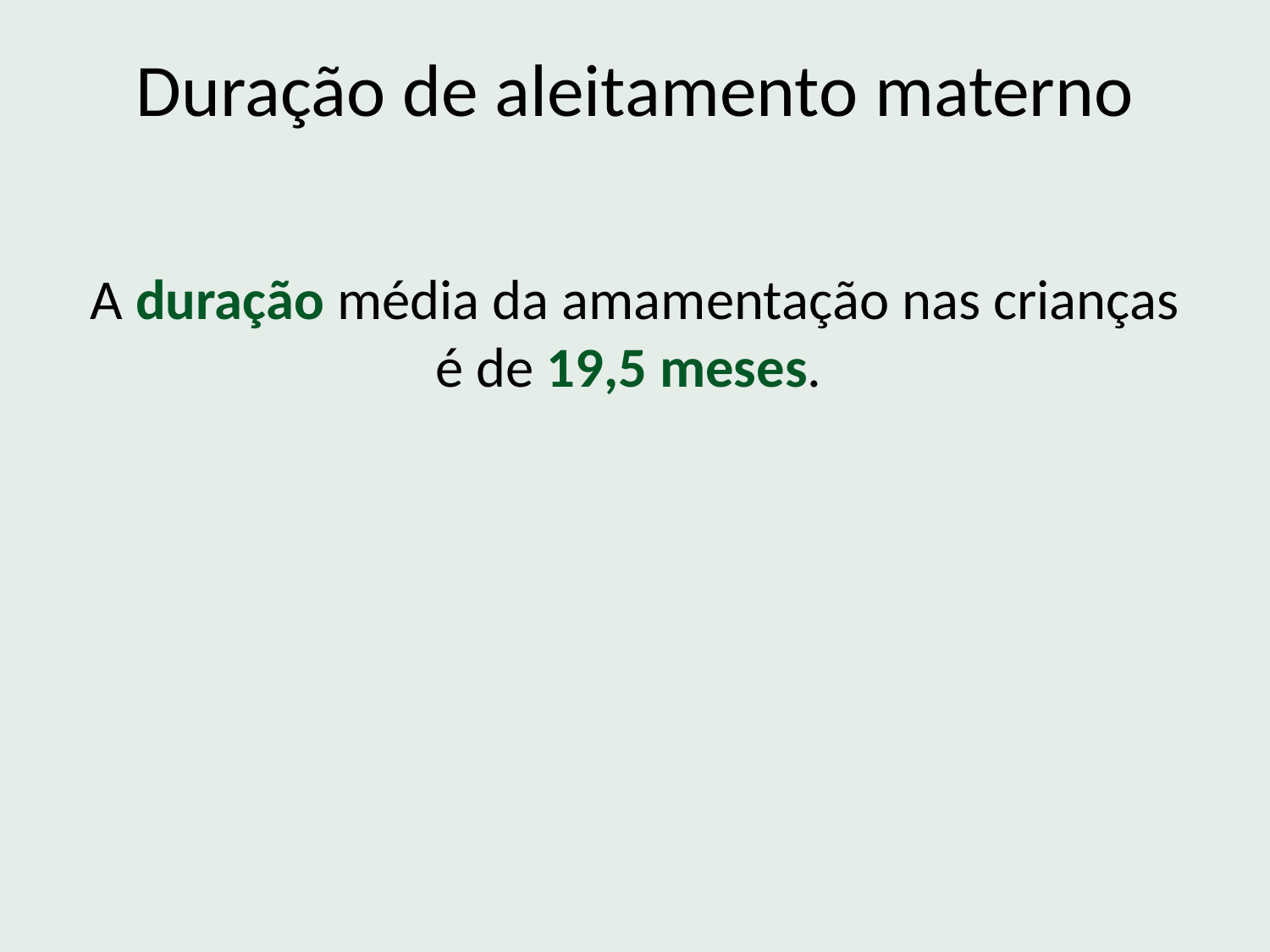

Duração de aleitamento materno
A duração média da amamentação nas crianças é de 19,5 meses.